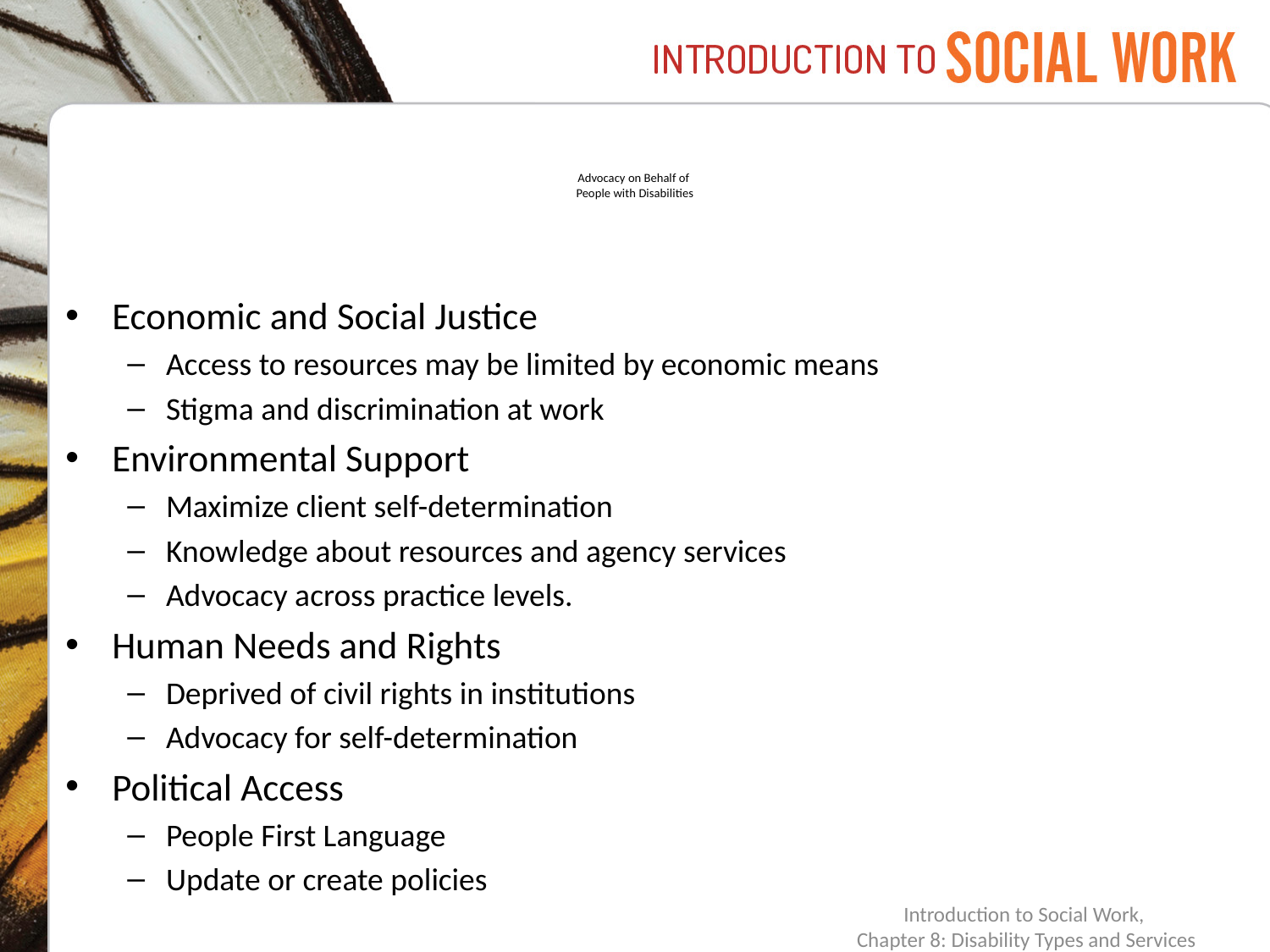

# Advocacy on Behalf of People with Disabilities
Economic and Social Justice
Access to resources may be limited by economic means
Stigma and discrimination at work
Environmental Support
Maximize client self-determination
Knowledge about resources and agency services
Advocacy across practice levels.
Human Needs and Rights
Deprived of civil rights in institutions
Advocacy for self-determination
Political Access
People First Language
Update or create policies

Introduction to Social Work,
Chapter 8: Disability Types and Services